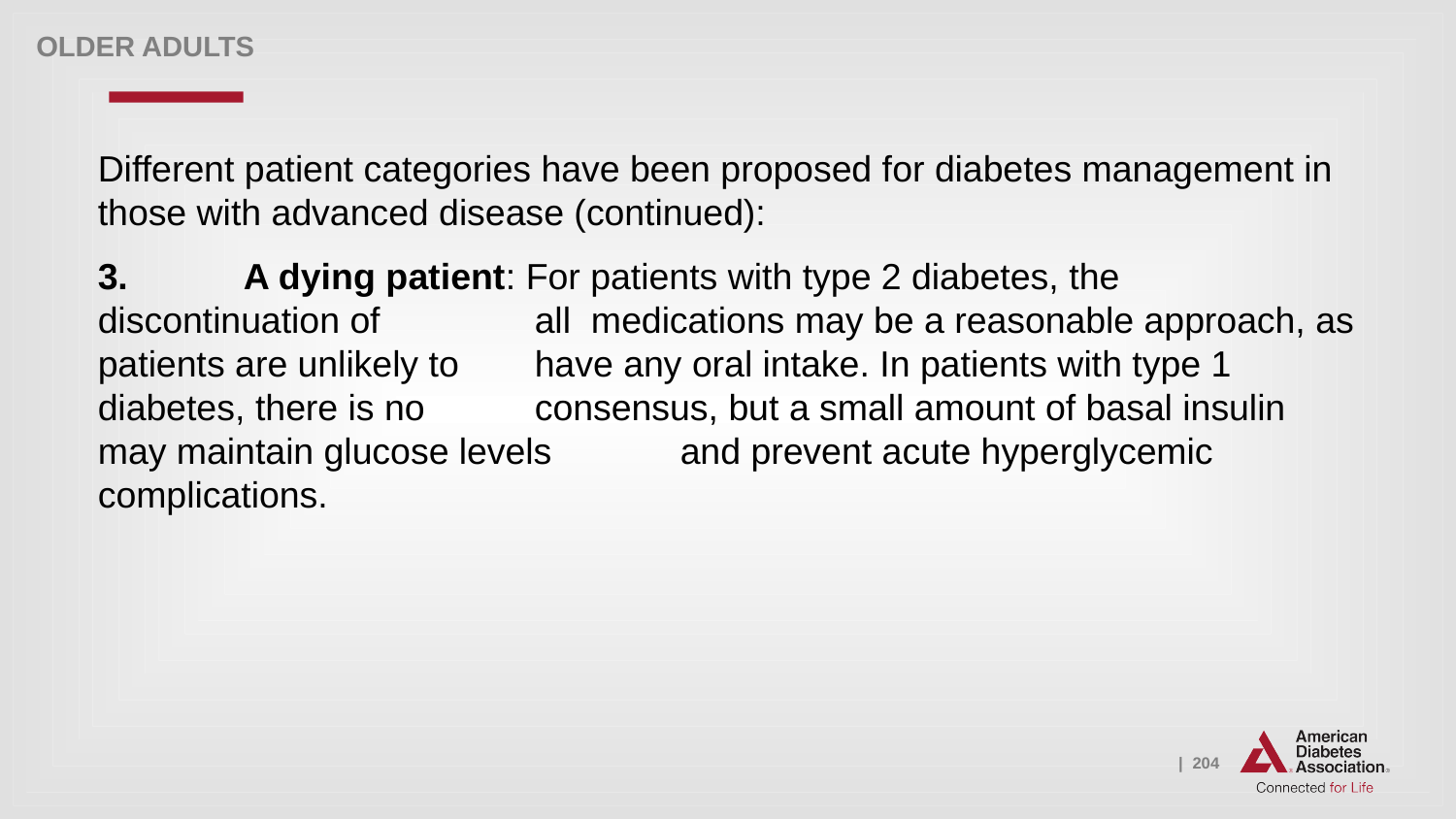

Older adults
Different patient categories have been proposed for diabetes management in those with advanced disease (continued):
3.	A dying patient: For patients with type 2 diabetes, the discontinuation of 	all  medications may be a reasonable approach, as patients are unlikely to 	have any oral intake. In patients with type 1 diabetes, there is no 	consensus, but a small amount of basal insulin may maintain glucose levels 	and prevent acute hyperglycemic complications.